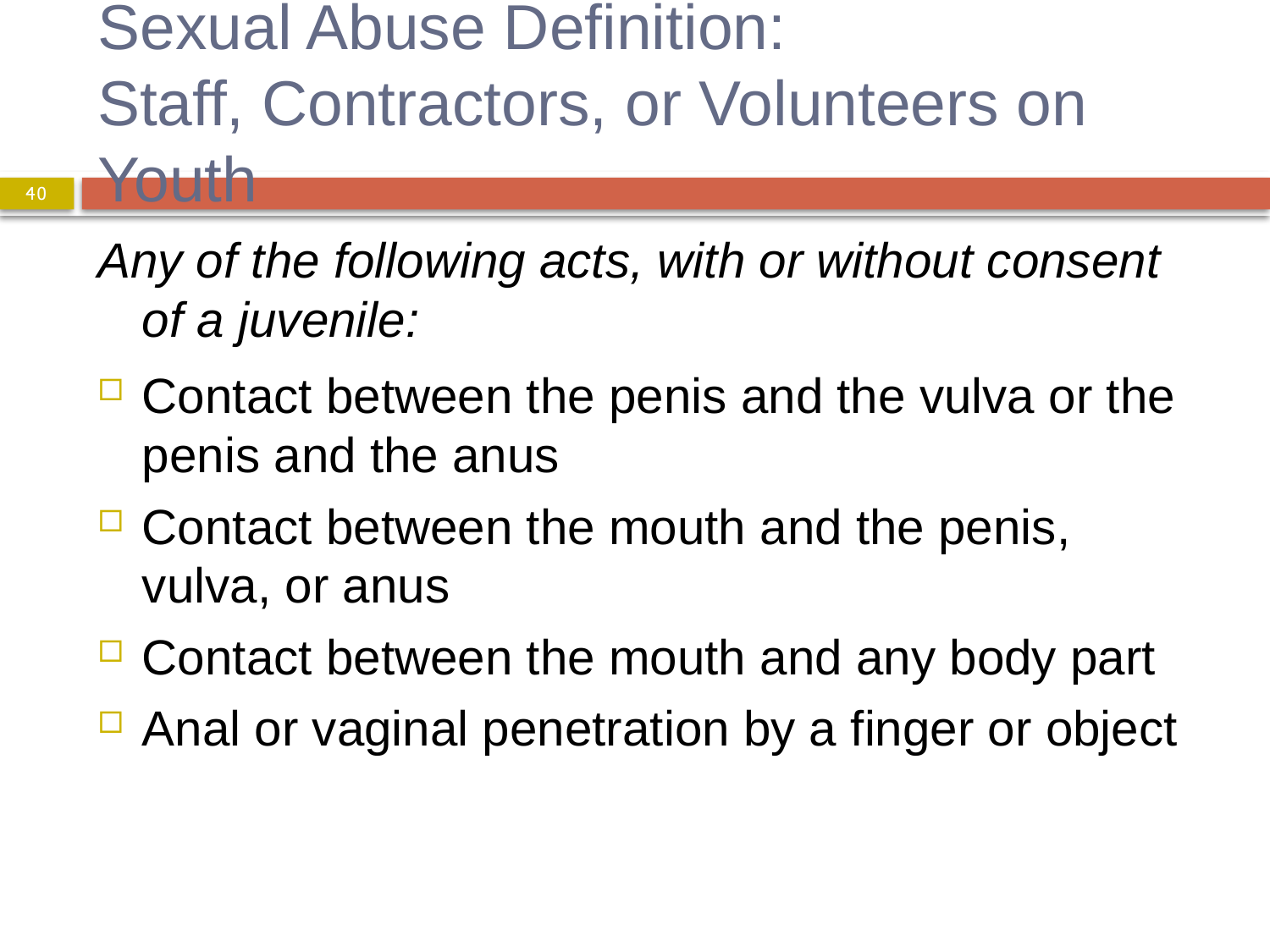

# Sexual Abuse Definition: Staff, Contractors, or Volunteers on Youth
40
Any of the following acts, with or without consent of a juvenile:
Contact between the penis and the vulva or the penis and the anus
Contact between the mouth and the penis, vulva, or anus
Contact between the mouth and any body part
Anal or vaginal penetration by a finger or object